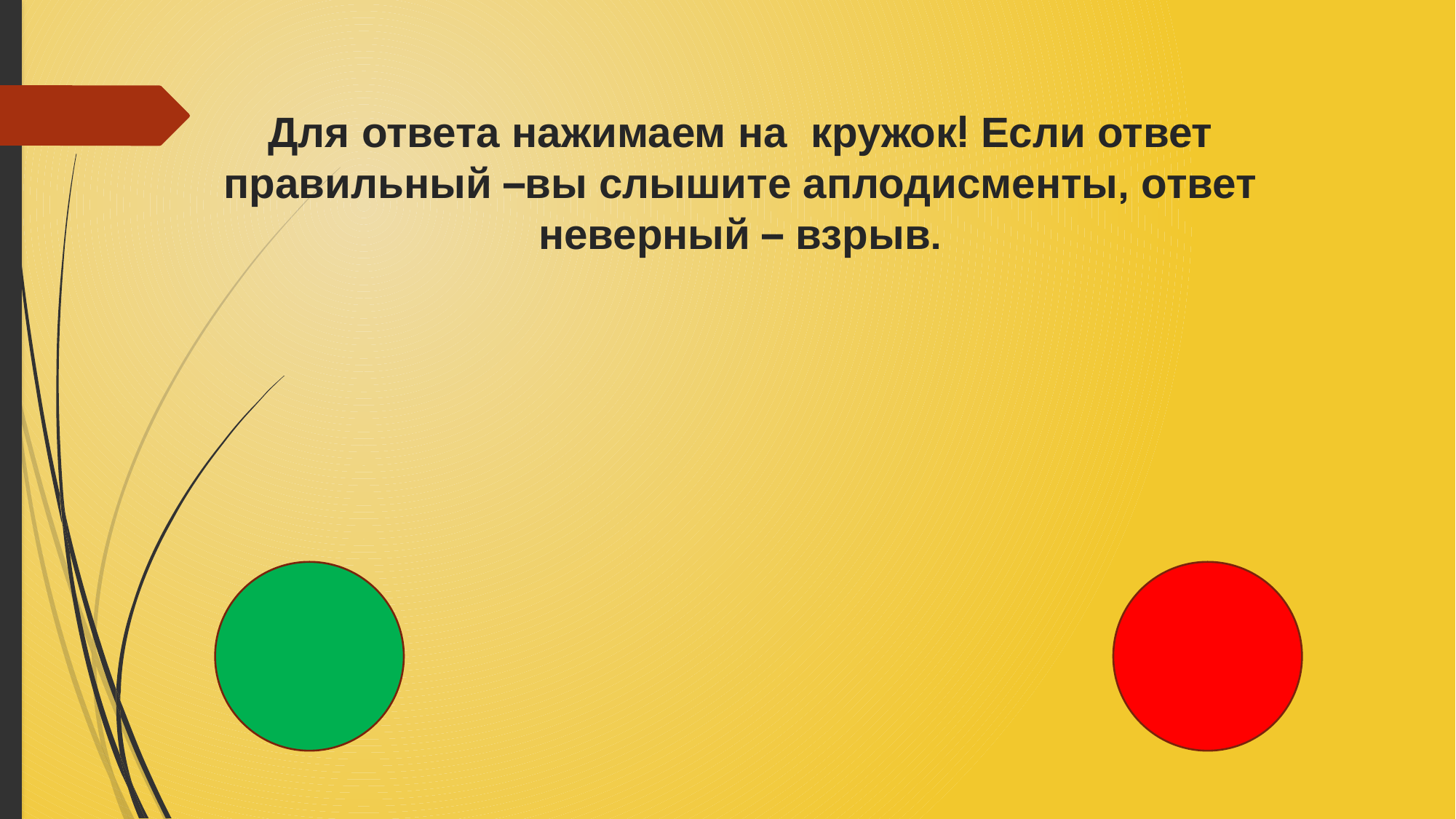

# Для ответа нажимаем на  кружок! Если ответ правильный –вы слышите аплодисменты, ответ неверный – взрыв.